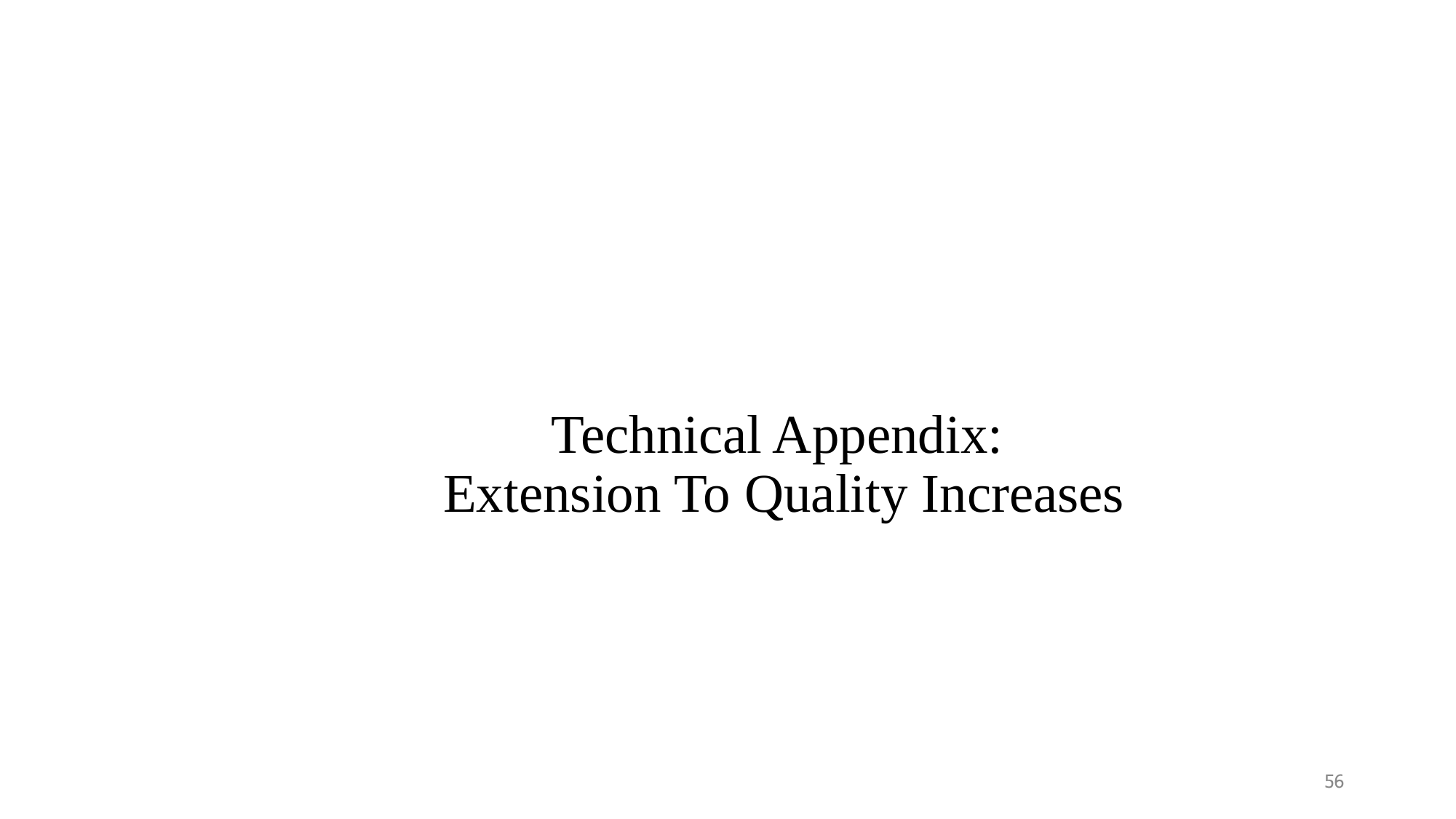

# Technical Appendix: Extension To Quality Increases

56